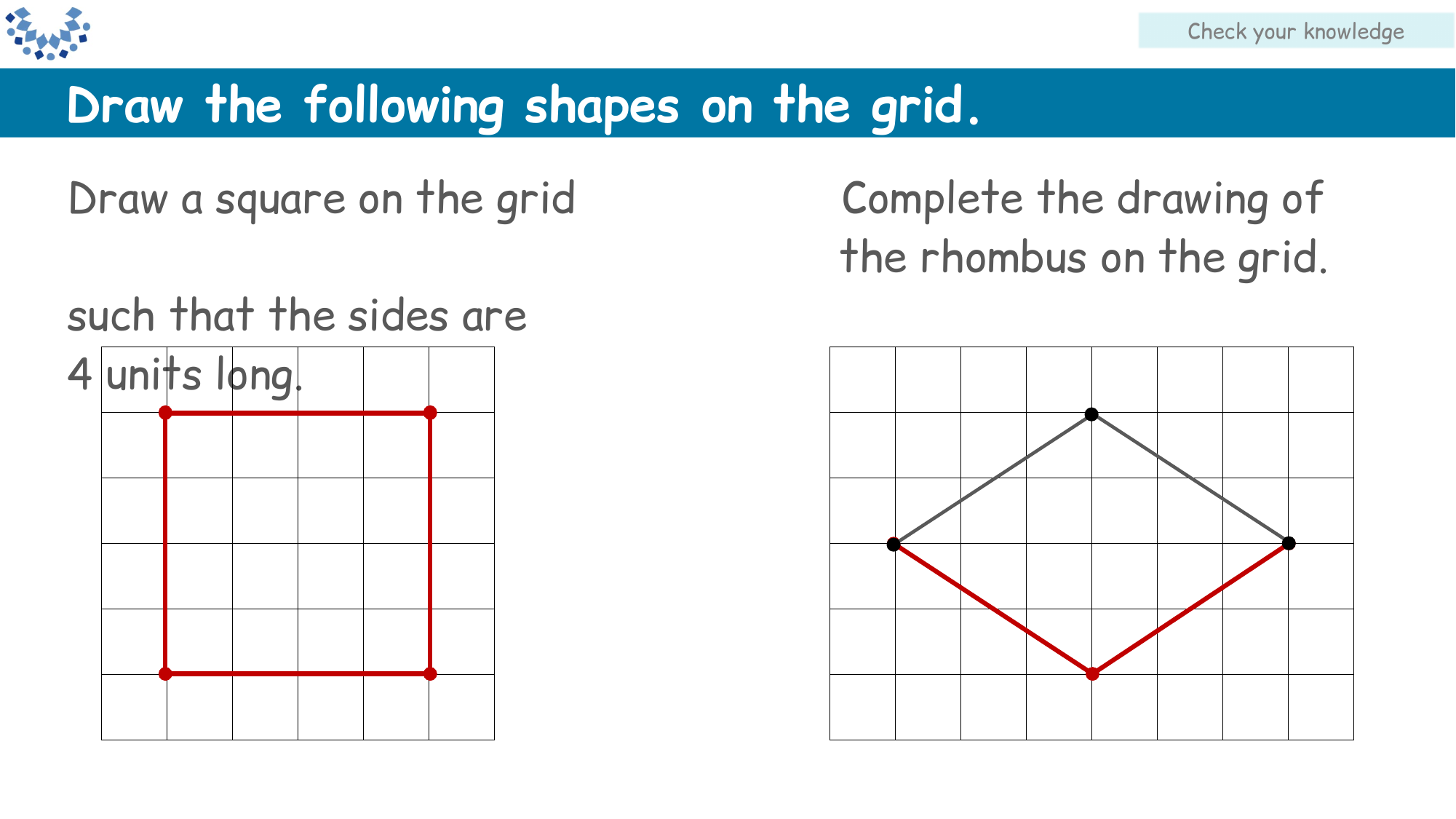

Check your knowledge
Draw the following shapes on the grid.
Draw a square on the grid
such that the sides are
4 units long.
Complete the drawing of the rhombus on the grid.
|  |  |  |  |  |  |
| --- | --- | --- | --- | --- | --- |
|  |  |  |  |  |  |
|  |  |  |  |  |  |
|  |  |  |  |  |  |
|  |  |  |  |  |  |
|  |  |  |  |  |  |
|  |  |  |  |  |  |  |  |
| --- | --- | --- | --- | --- | --- | --- | --- |
|  |  |  |  |  |  |  |  |
|  |  |  |  |  |  |  |  |
|  |  |  |  |  |  |  |  |
|  |  |  |  |  |  |  |  |
|  |  |  |  |  |  |  |  |